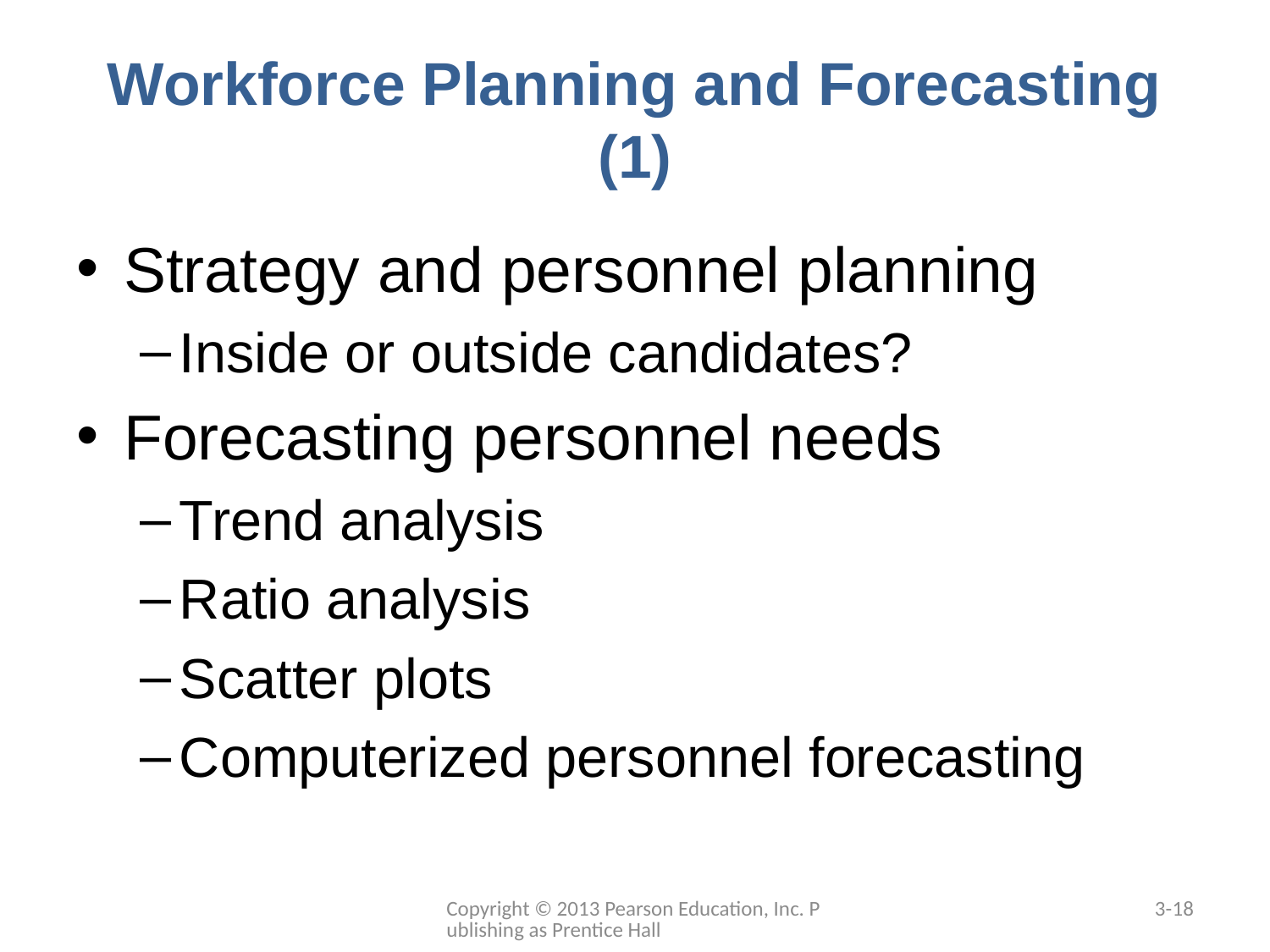

# Workforce Planning and Forecasting (1)
Strategy and personnel planning
Inside or outside candidates?
Forecasting personnel needs
Trend analysis
Ratio analysis
Scatter plots
Computerized personnel forecasting
Copyright © 2013 Pearson Education, Inc. Publishing as Prentice Hall
3-18